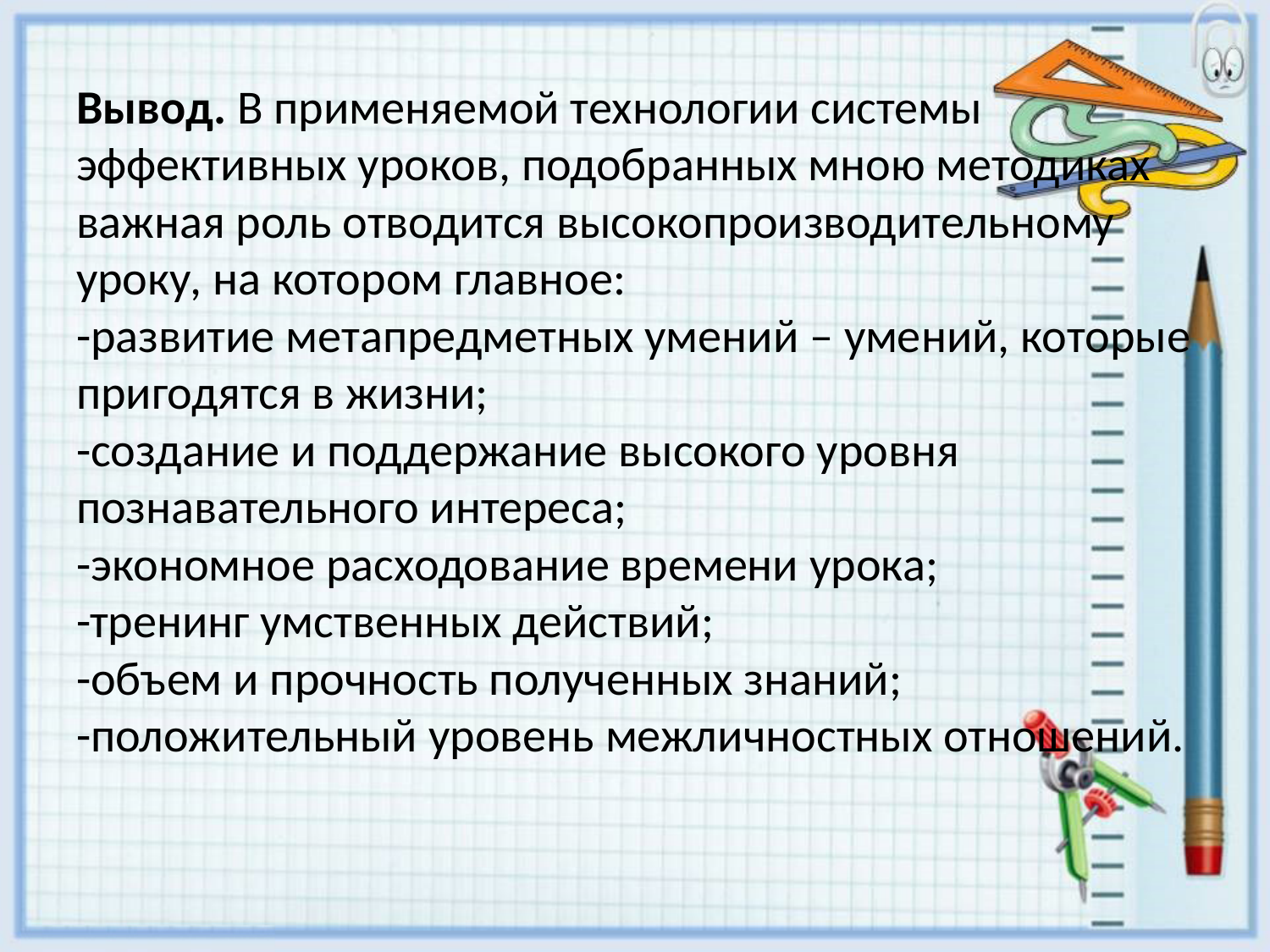

# Вывод. В применяемой технологии системы эффективных уроков, подобранных мною методиках важная роль отводится высокопроизводительному уроку, на котором главное: -развитие метапредметных умений – умений, которые пригодятся в жизни; -создание и поддержание высокого уровня познавательного интереса; -экономное расходование времени урока; -тренинг умственных действий; -объем и прочность полученных знаний; -положительный уровень межличностных отношений.